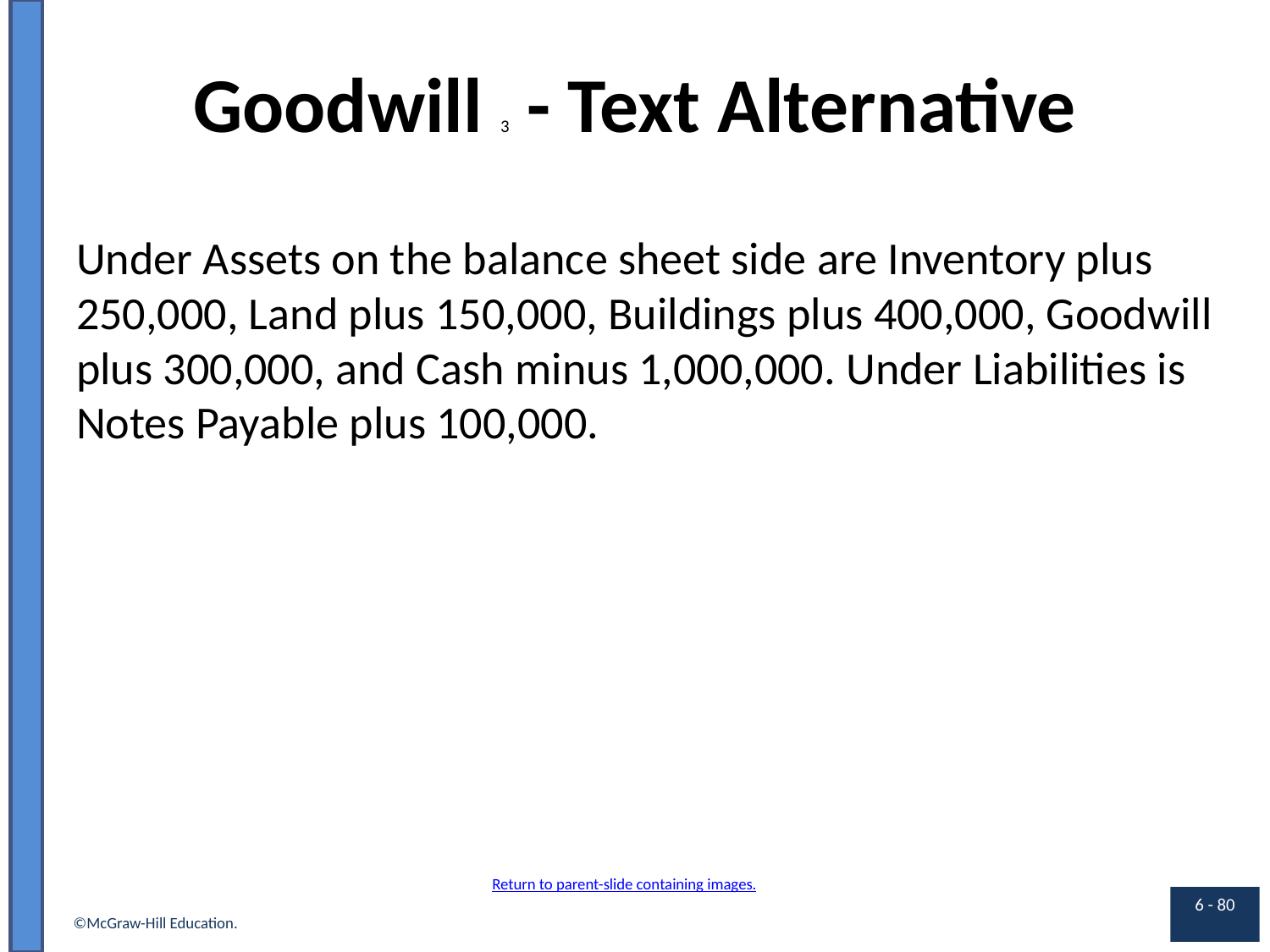

# Goodwill 3 - Text Alternative
Under Assets on the balance sheet side are Inventory plus 250,000, Land plus 150,000, Buildings plus 400,000, Goodwill plus 300,000, and Cash minus 1,000,000. Under Liabilities is Notes Payable plus 100,000.
Return to parent-slide containing images.